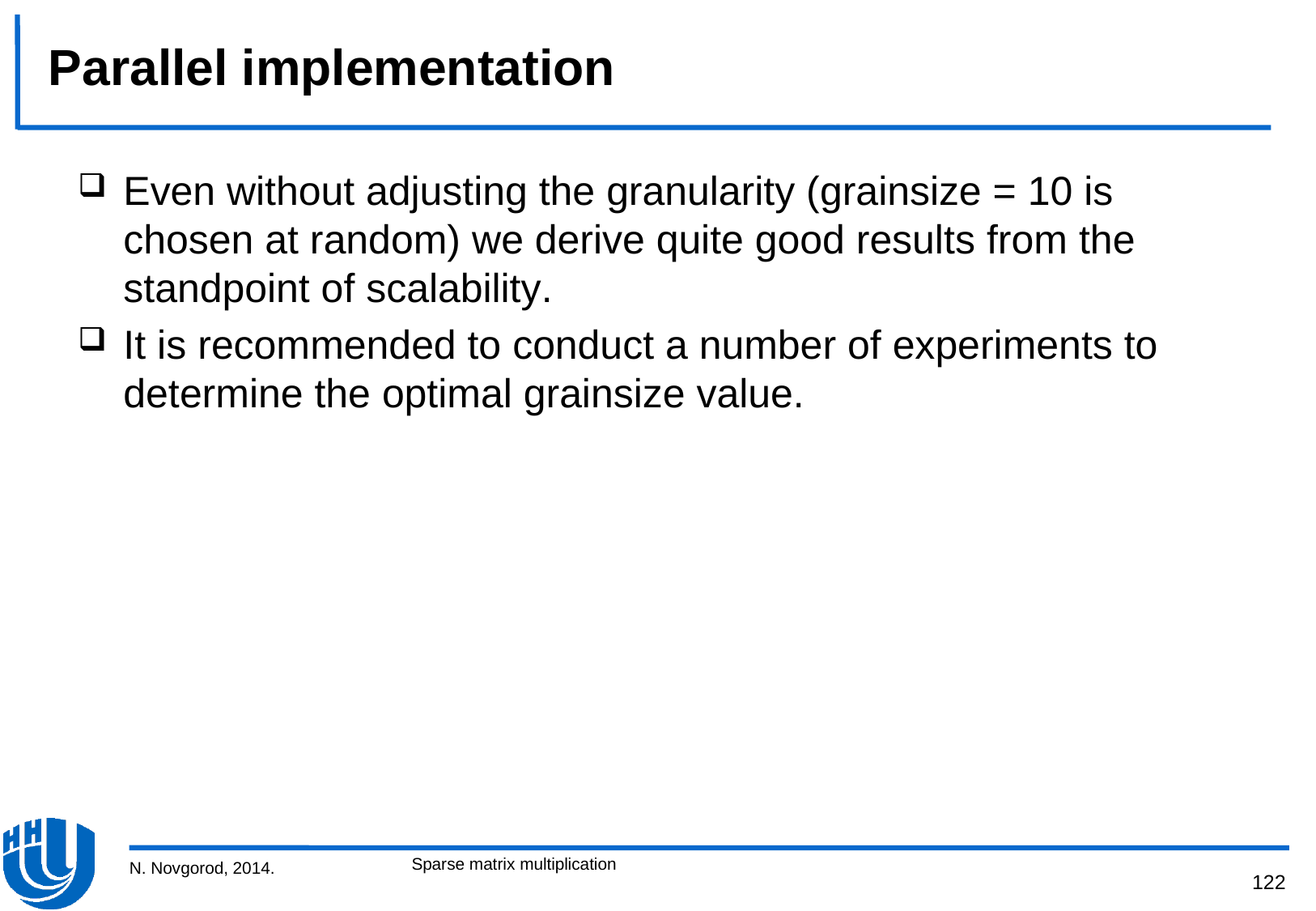

# Parallel implementation
Even without adjusting the granularity (grainsize = 10 is chosen at random) we derive quite good results from the standpoint of scalability.
It is recommended to conduct a number of experiments to determine the optimal grainsize value.
Sparse matrix multiplication
N. Novgorod, 2014.
122